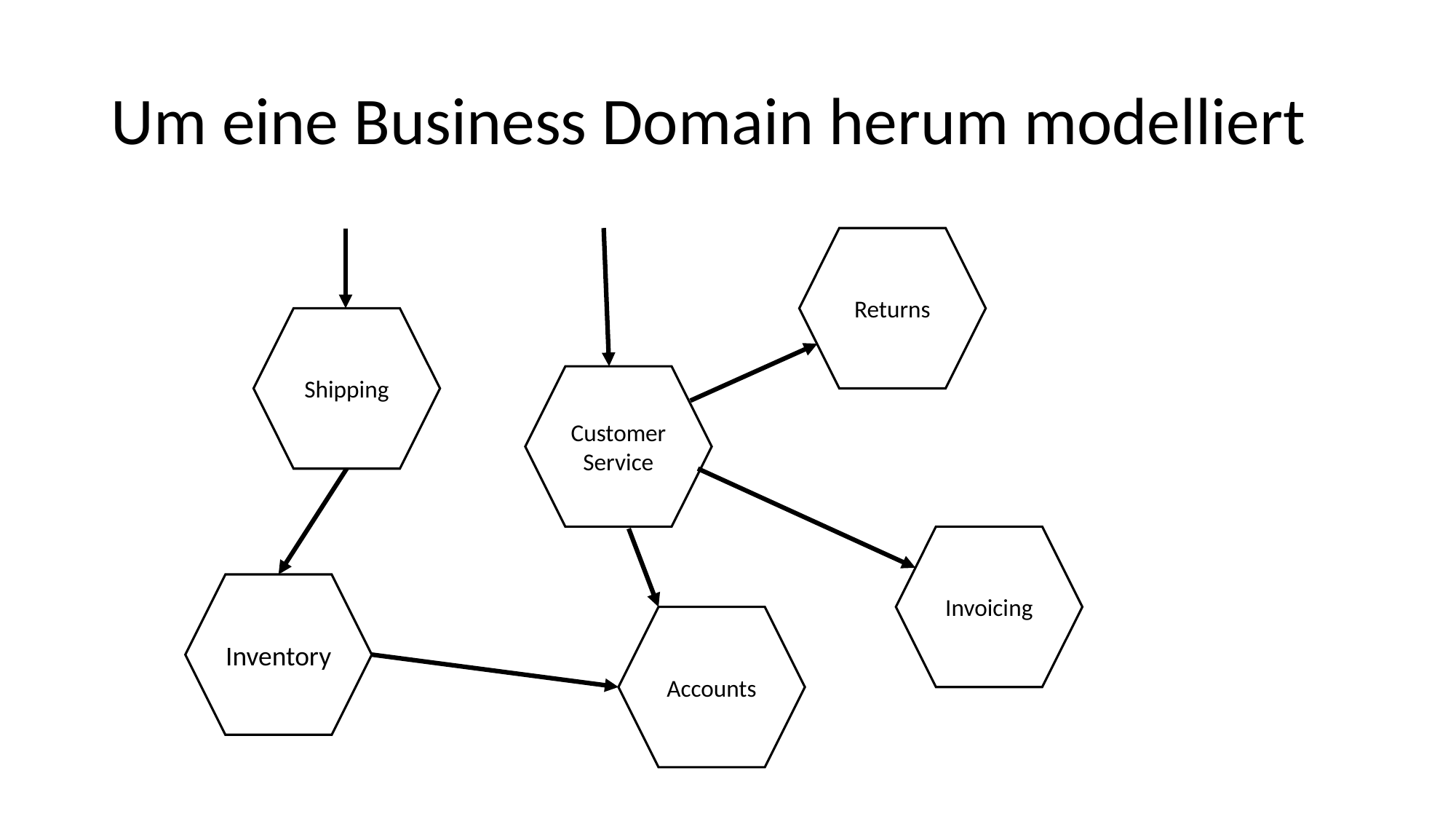

# Um eine Business Domain herum modelliert
Returns
Shipping
Customer Service
Invoicing
Inventory
Accounts